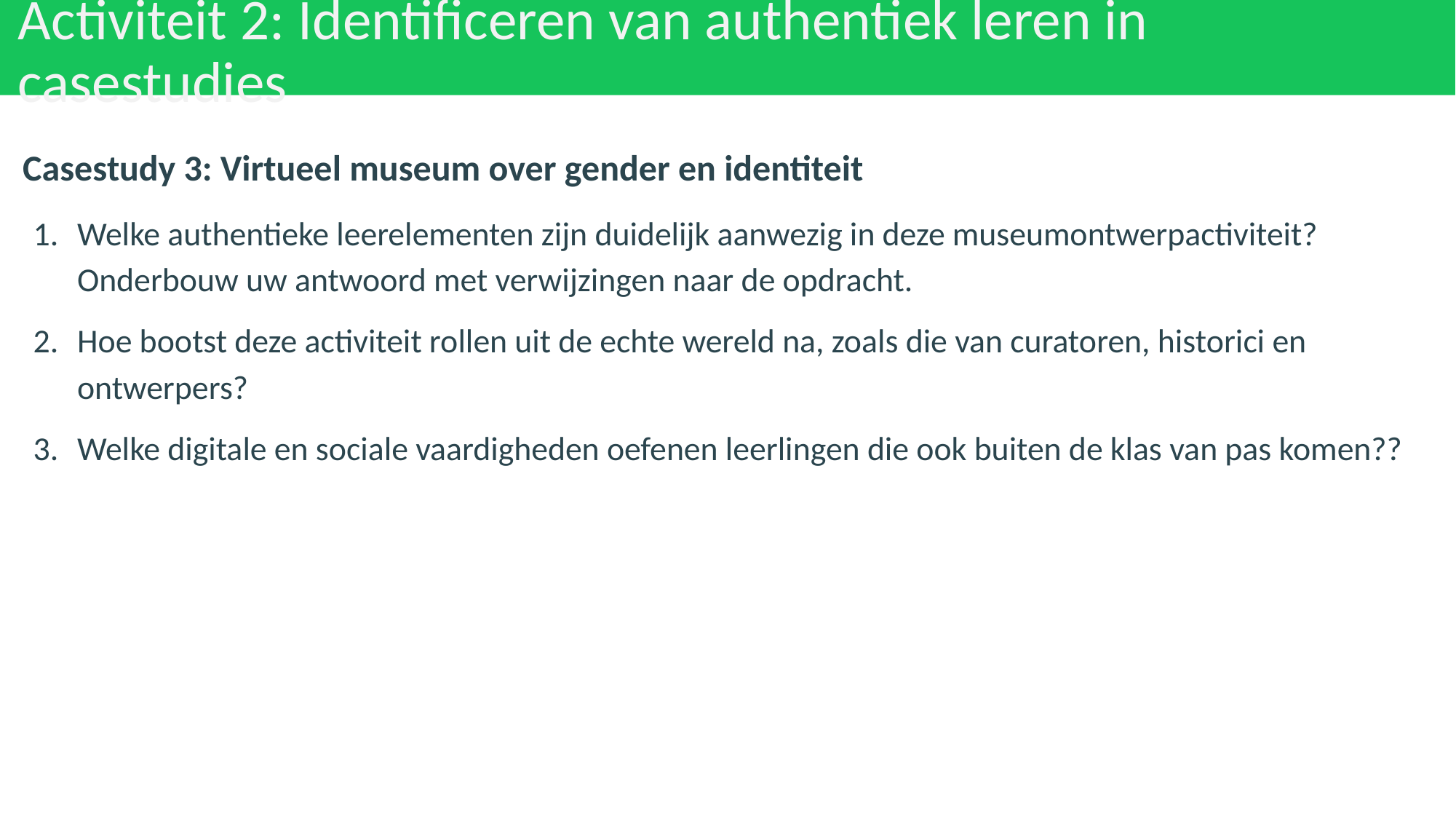

# Activiteit 2: Identificeren van authentiek leren in casestudies
Casestudy 3: Virtueel museum over gender en identiteit
Welke authentieke leerelementen zijn duidelijk aanwezig in deze museumontwerpactiviteit? Onderbouw uw antwoord met verwijzingen naar de opdracht.
Hoe bootst deze activiteit rollen uit de echte wereld na, zoals die van curatoren, historici en ontwerpers?
Welke digitale en sociale vaardigheden oefenen leerlingen die ook buiten de klas van pas komen??